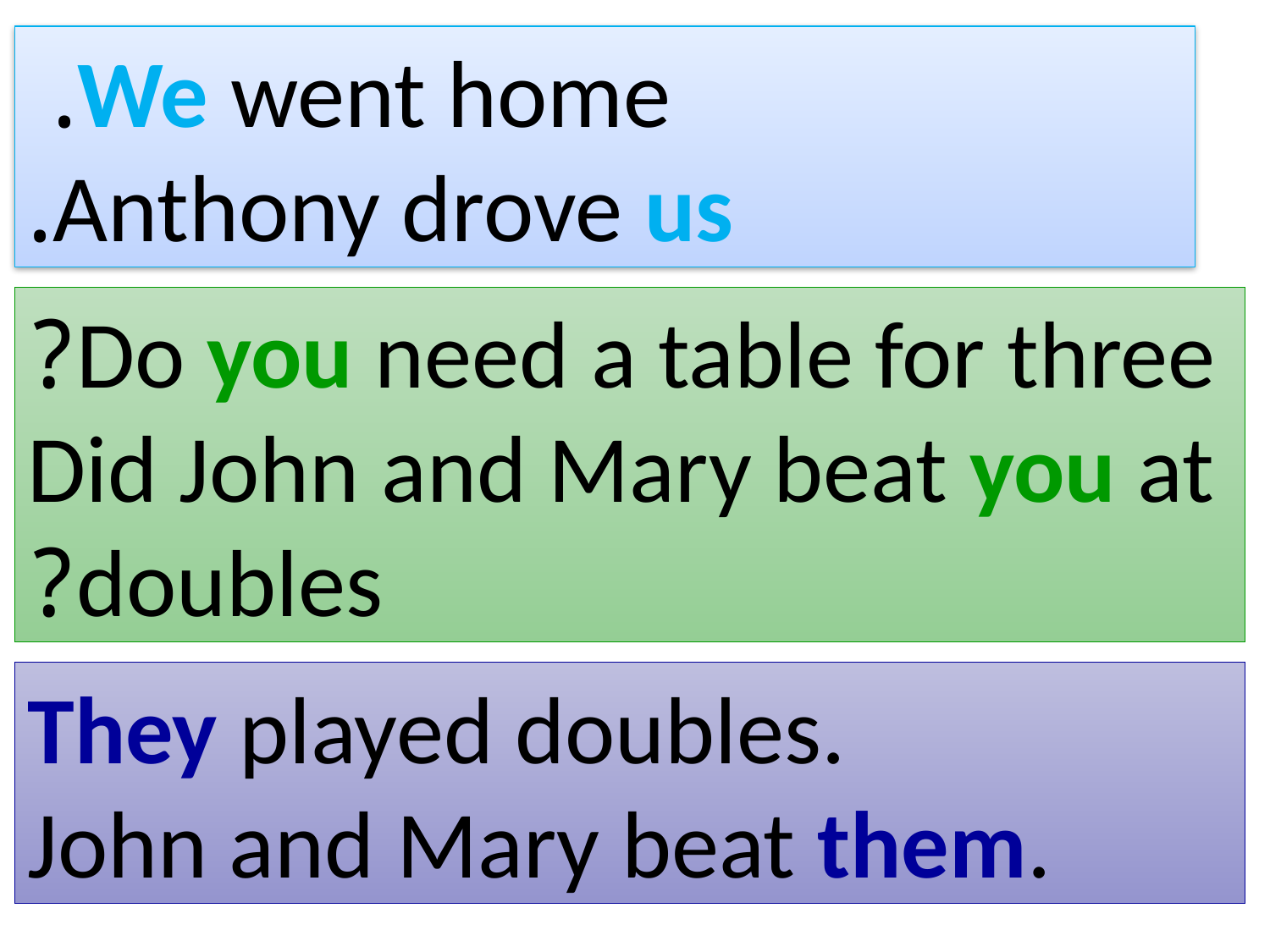

We went home.
Anthony drove us.
Do you need a table for three?
Did John and Mary beat you at doubles?
They played doubles.
John and Mary beat them.